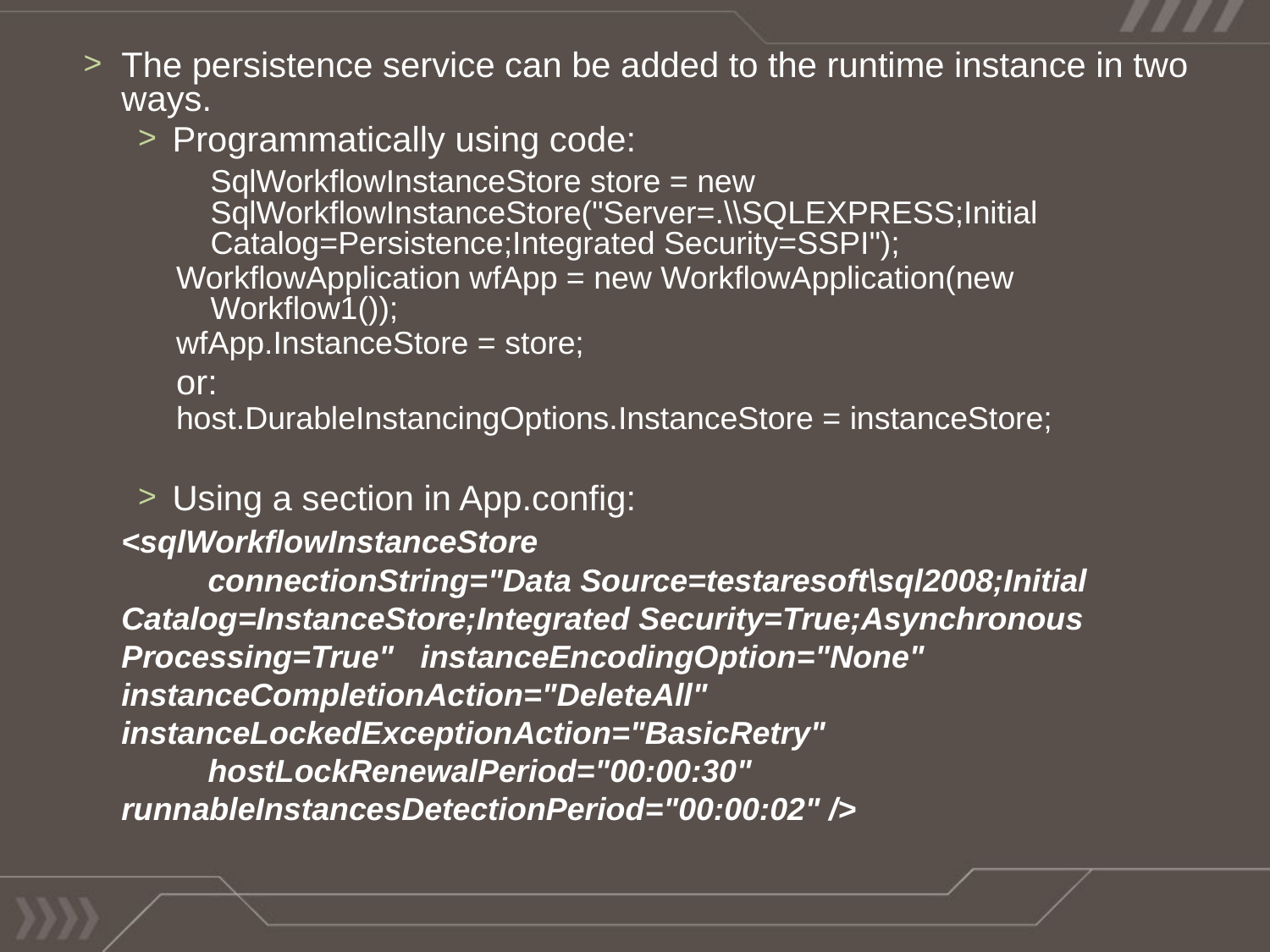

The persistence service can be added to the runtime instance in two ways.
Programmatically using code:
	SqlWorkflowInstanceStore store = new SqlWorkflowInstanceStore("Server=.\\SQLEXPRESS;Initial 	Catalog=Persistence;Integrated Security=SSPI");
WorkflowApplication wfApp = new WorkflowApplication(new Workflow1());
wfApp.InstanceStore = store;
or:
host.DurableInstancingOptions.InstanceStore = instanceStore;

Using a section in App.config:
	<sqlWorkflowInstanceStore
              connectionString="Data Source=testaresoft\sql2008;Initial 	Catalog=InstanceStore;Integrated Security=True;Asynchronous 	Processing=True"   instanceEncodingOption="None" 	instanceCompletionAction="DeleteAll" 	instanceLockedExceptionAction="BasicRetry"
              hostLockRenewalPeriod="00:00:30" 	runnableInstancesDetectionPeriod="00:00:02" />